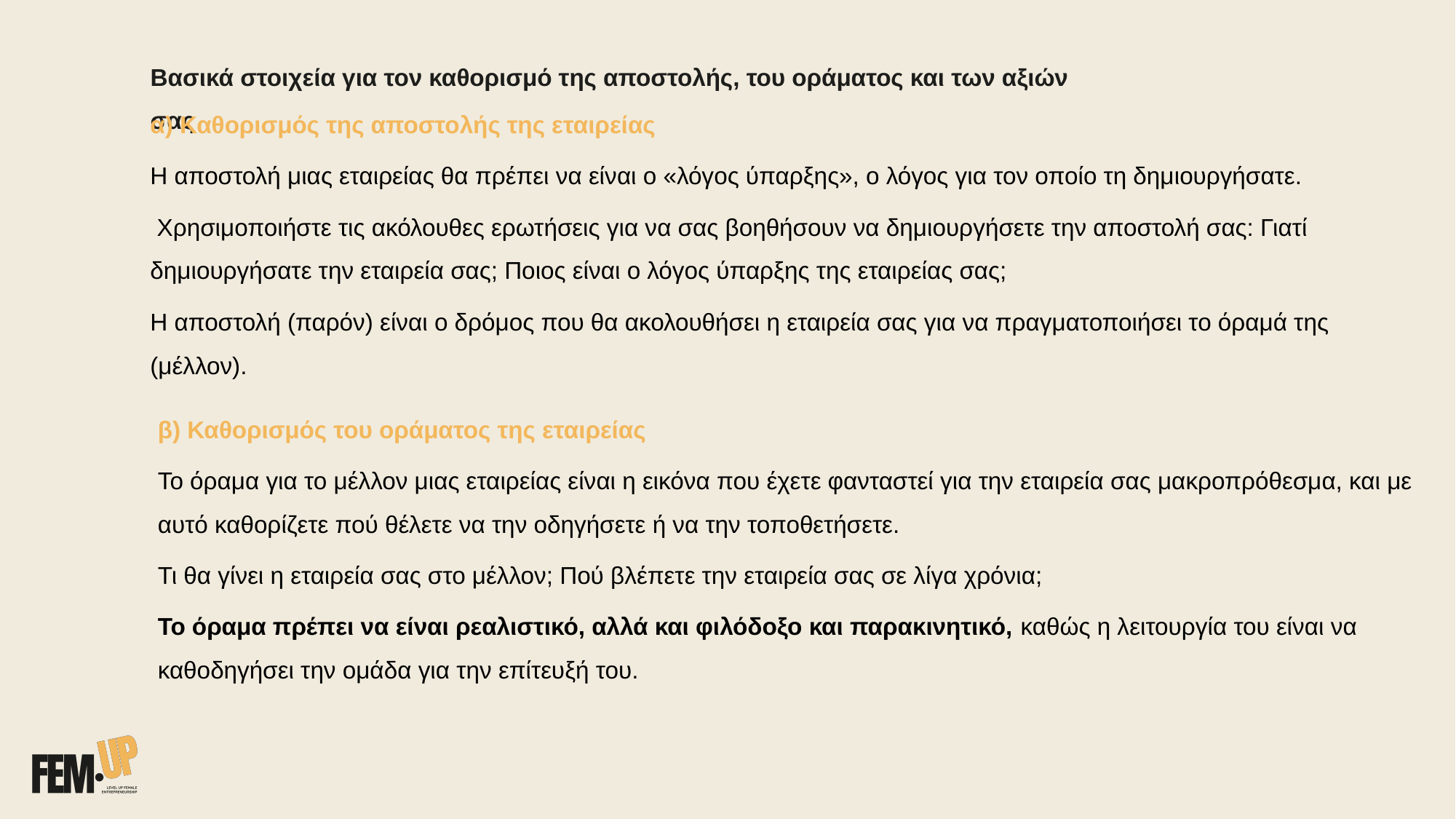

Βασικά στοιχεία για τον καθορισμό της αποστολής, του οράματος και των αξιών σας
α) Καθορισμός της αποστολής της εταιρείας
Η αποστολή μιας εταιρείας θα πρέπει να είναι ο «λόγος ύπαρξης», ο λόγος για τον οποίο τη δημιουργήσατε.
 Χρησιμοποιήστε τις ακόλουθες ερωτήσεις για να σας βοηθήσουν να δημιουργήσετε την αποστολή σας: Γιατί δημιουργήσατε την εταιρεία σας; Ποιος είναι ο λόγος ύπαρξης της εταιρείας σας;
Η αποστολή (παρόν) είναι ο δρόμος που θα ακολουθήσει η εταιρεία σας για να πραγματοποιήσει το όραμά της (μέλλον).
β) Καθορισμός του οράματος της εταιρείας
Το όραμα για το μέλλον μιας εταιρείας είναι η εικόνα που έχετε φανταστεί για την εταιρεία σας μακροπρόθεσμα, και με αυτό καθορίζετε πού θέλετε να την οδηγήσετε ή να την τοποθετήσετε.
Τι θα γίνει η εταιρεία σας στο μέλλον; Πού βλέπετε την εταιρεία σας σε λίγα χρόνια;
Το όραμα πρέπει να είναι ρεαλιστικό, αλλά και φιλόδοξο και παρακινητικό, καθώς η λειτουργία του είναι να καθοδηγήσει την ομάδα για την επίτευξή του.